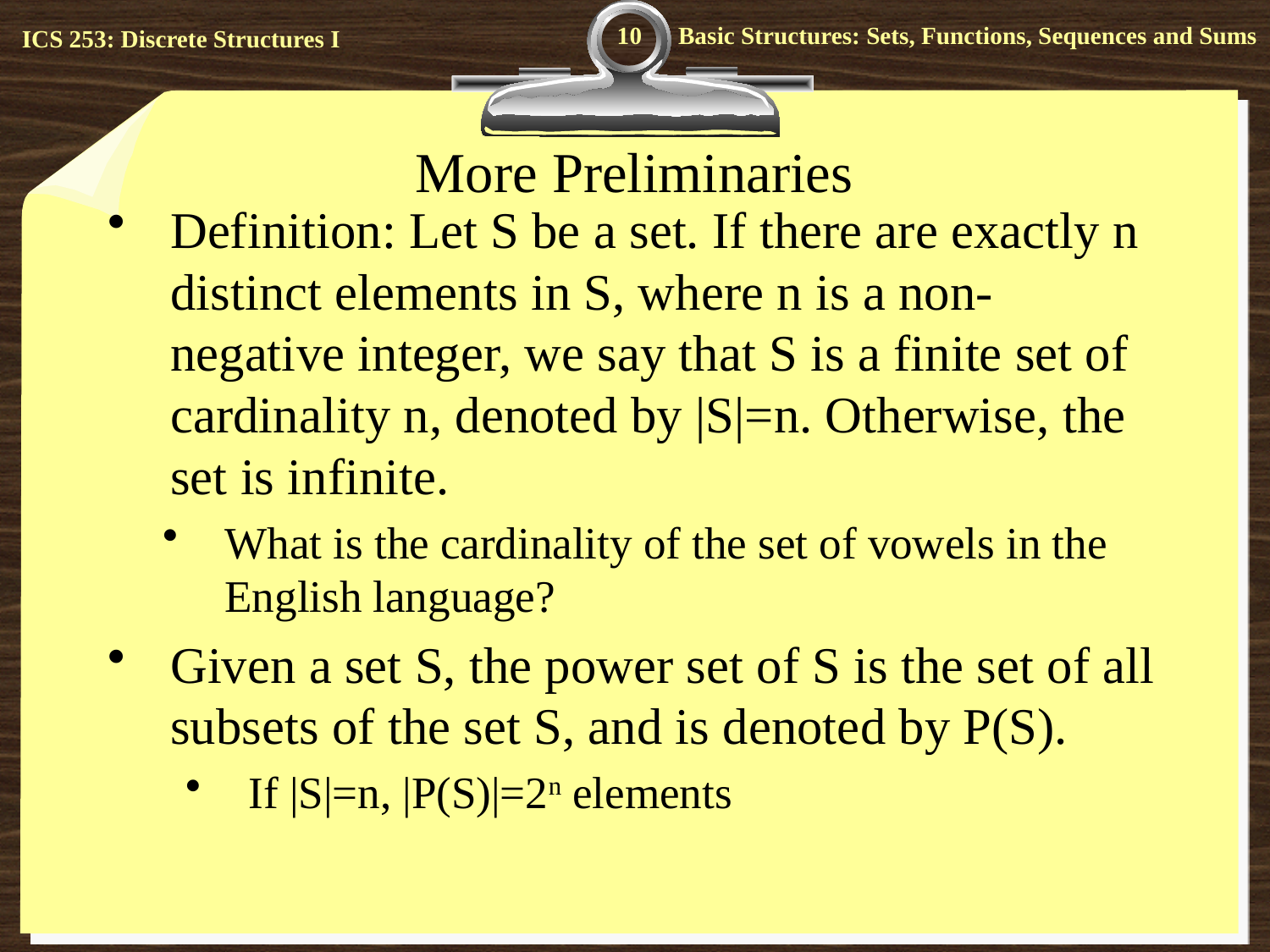

10
# More Preliminaries
Definition: Let S be a set. If there are exactly n distinct elements in S, where n is a non-negative integer, we say that S is a finite set of cardinality n, denoted by |S|=n. Otherwise, the set is infinite.
What is the cardinality of the set of vowels in the English language?
Given a set S, the power set of S is the set of all subsets of the set S, and is denoted by P(S).
If |S|=n, |P(S)|=2n elements